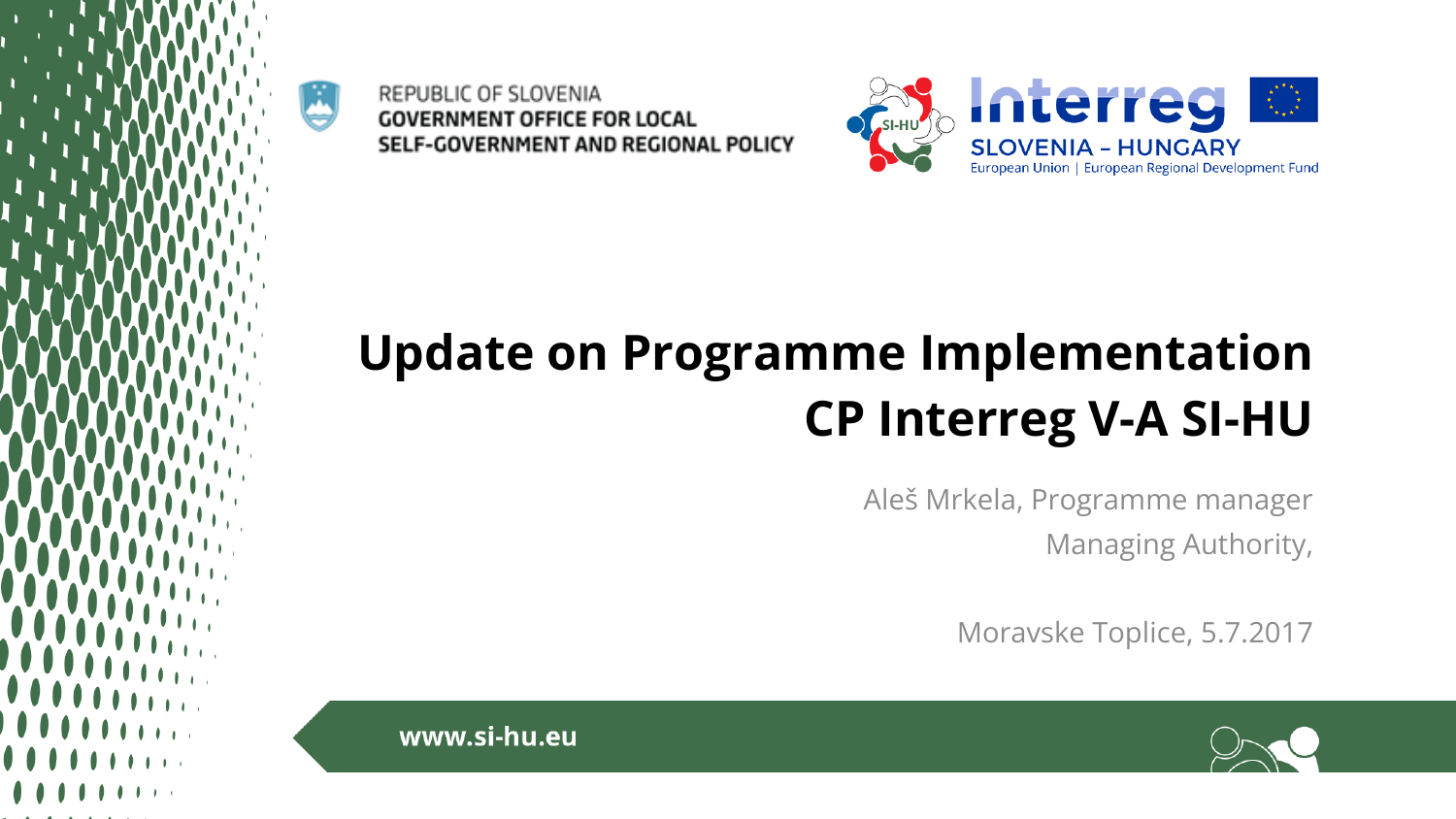

# Update on Programme Implementation CP Interreg V-A SI-HU
Aleš Mrkela, Programme manager
Managing Authority,

Moravske Toplice, 5.7.2017